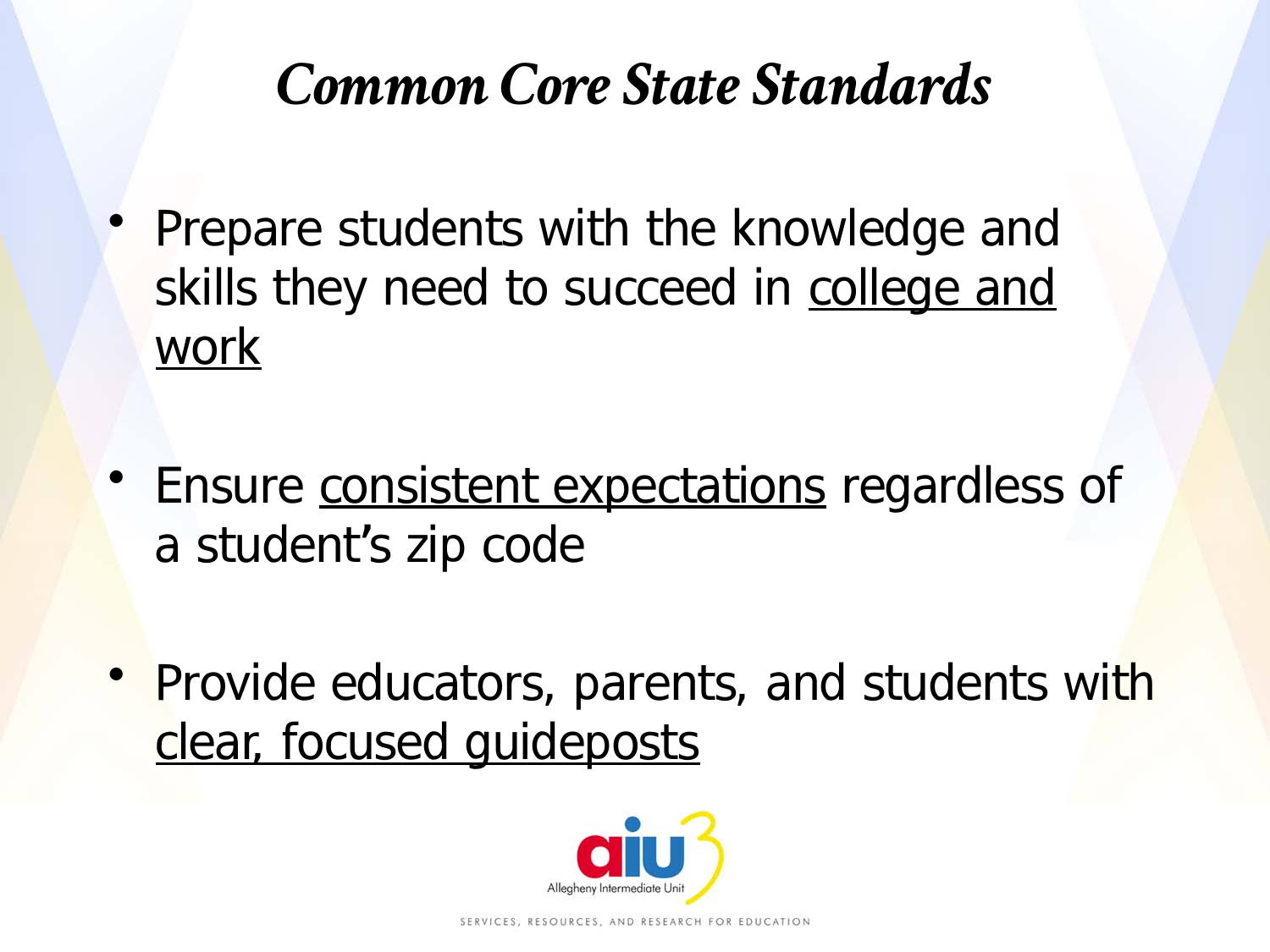

# Common Core State Standards
Prepare students with the knowledge and skills they need to succeed in college and work

Ensure consistent expectations regardless of a student’s zip code

Provide educators, parents, and students with clear, focused guideposts